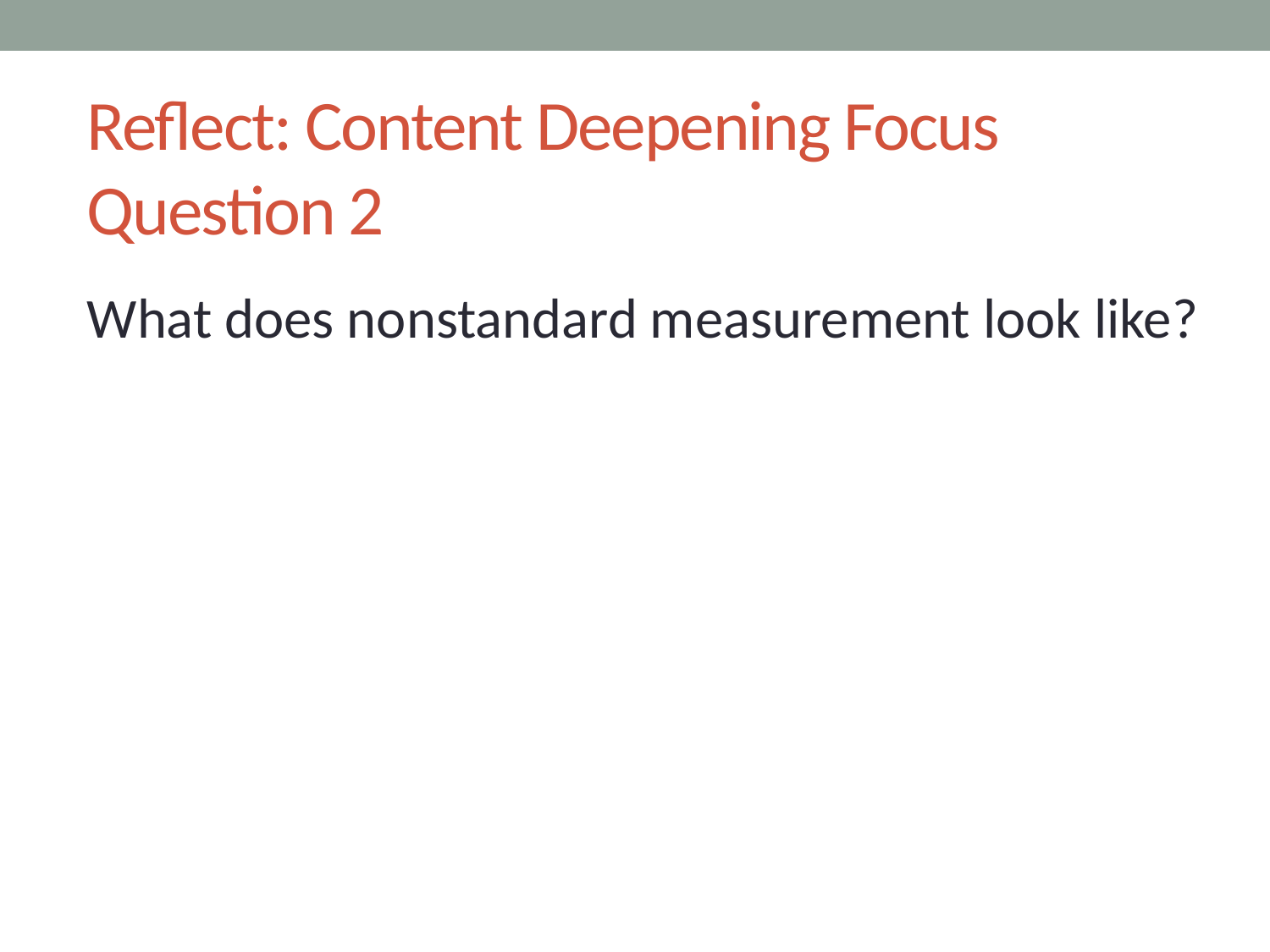

# Reflect: Content Deepening Focus Question 2
What does nonstandard measurement look like?